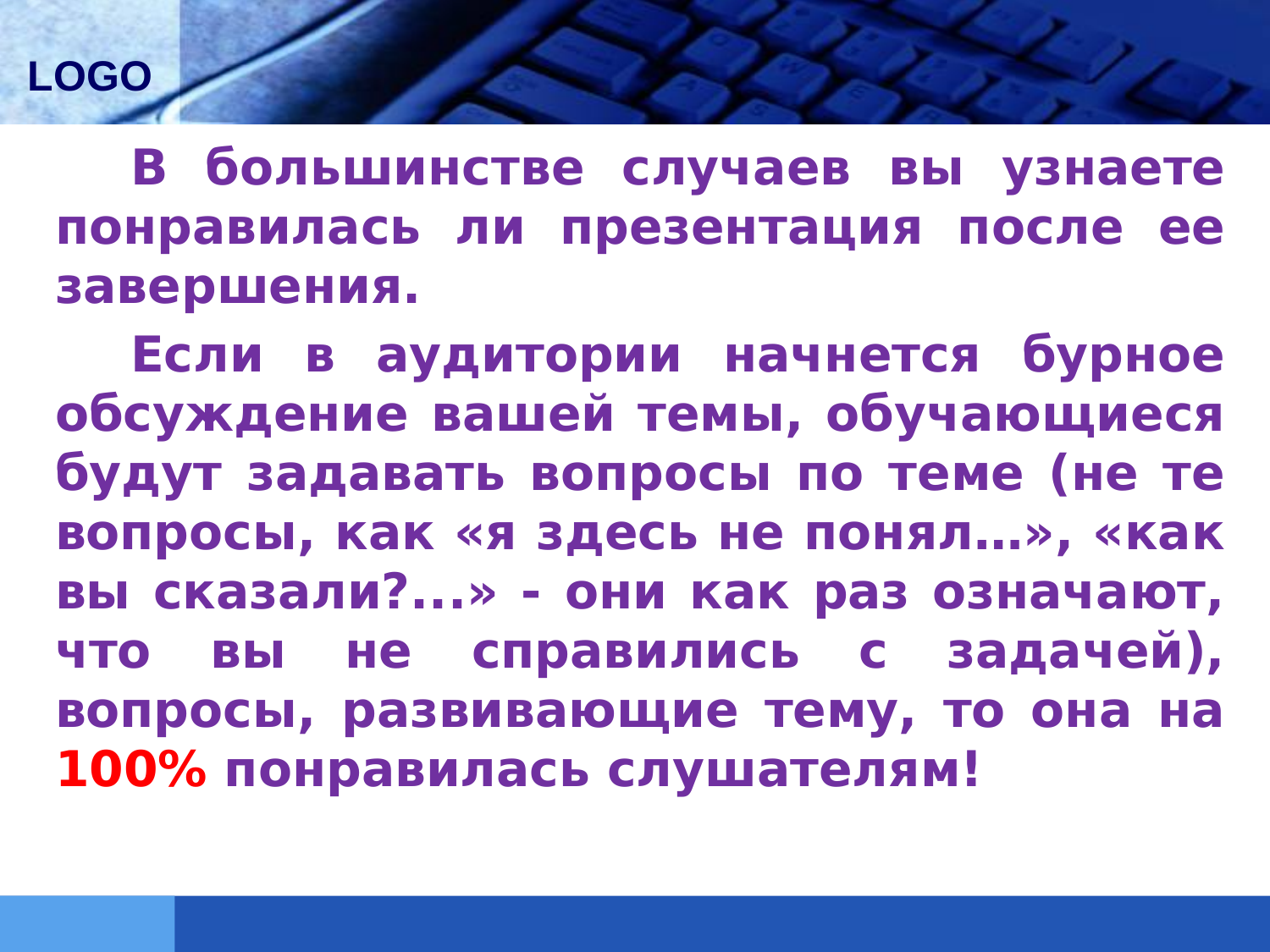

В большинстве случаев вы узнаете понравилась ли презентация после ее завершения.
Если в аудитории начнется бурное обсуждение вашей темы, обучающиеся будут задавать вопросы по теме (не те вопросы, как «я здесь не понял…», «как вы сказали?...» - они как раз означают, что вы не справились с задачей), вопросы, развивающие тему, то она на 100% понравилась слушателям!